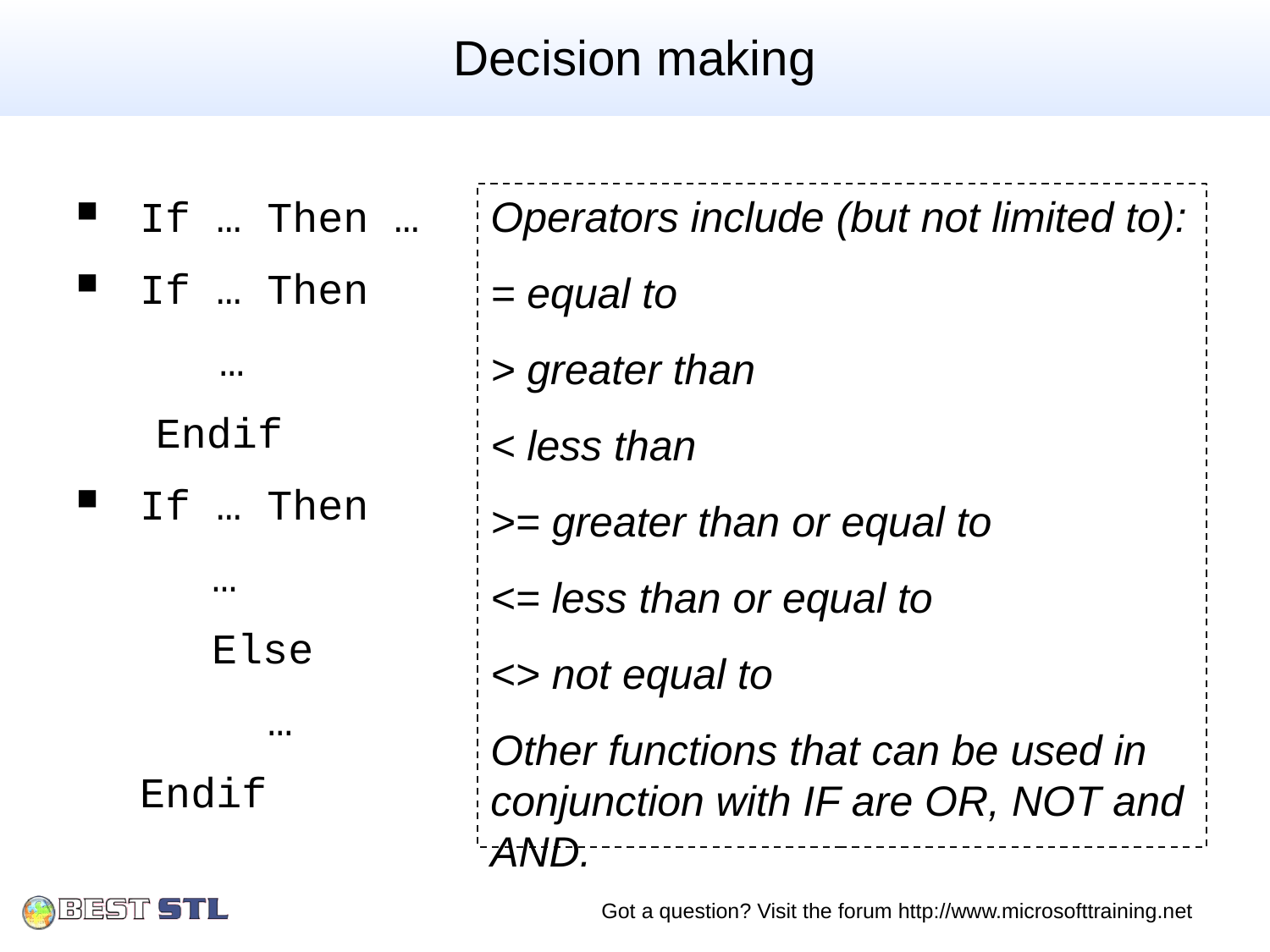

# Decision making
If … Then …
If … Then
	…
Endif
If … Then
…
Else
…
Endif
Operators include (but not limited to):
= equal to
> greater than
< less than
>= greater than or equal to
<= less than or equal to
<> not equal to
Other functions that can be used in conjunction with IF are OR, NOT and AND.
Got a question? Visit the forum http://www.microsofttraining.net